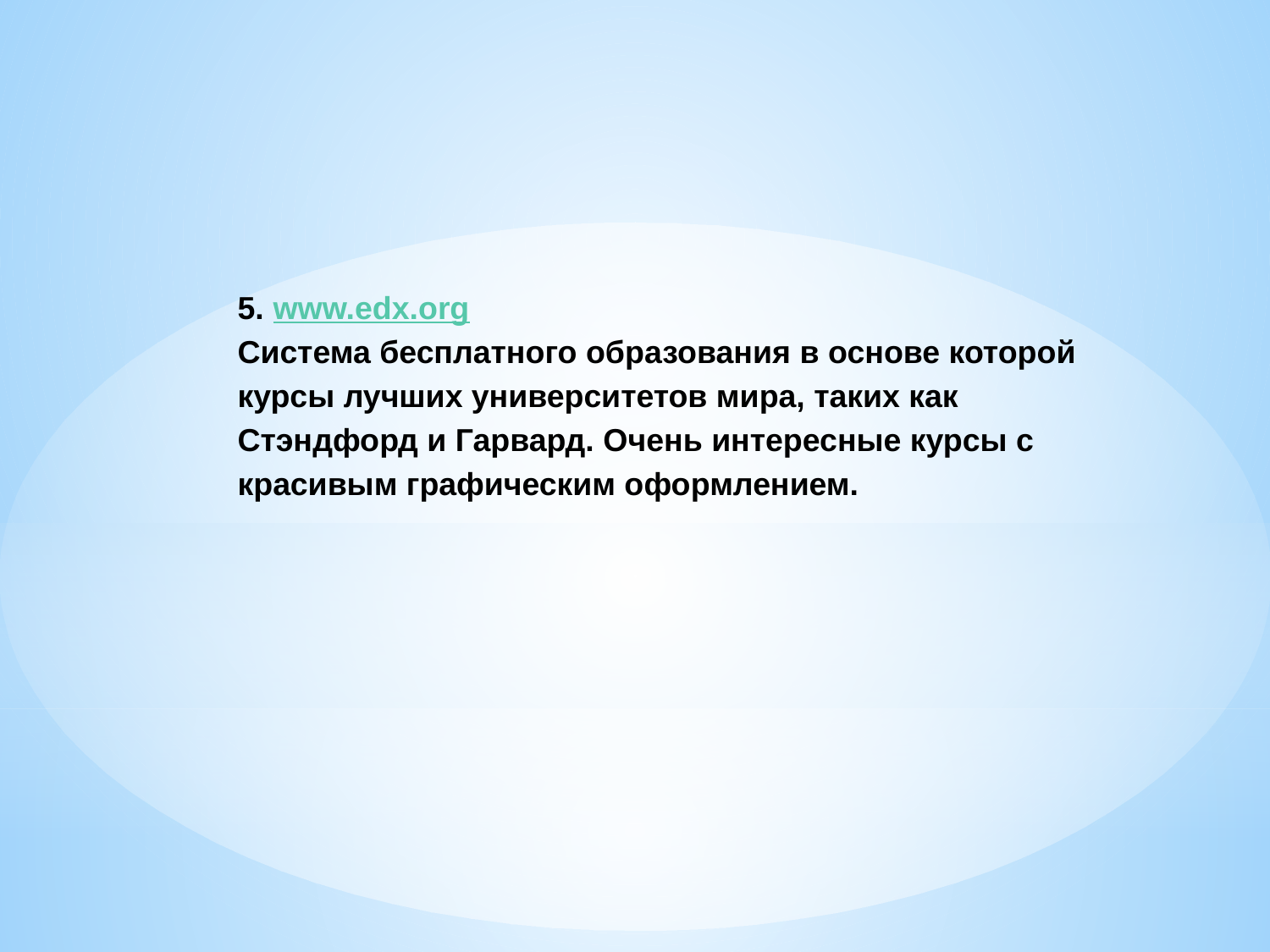

# 5. www.edx.org Система бесплатного образования в основе которой курсы лучших университетов мира, таких как Стэндфорд и Гарвард. Очень интересные курсы с красивым графическим оформлением.